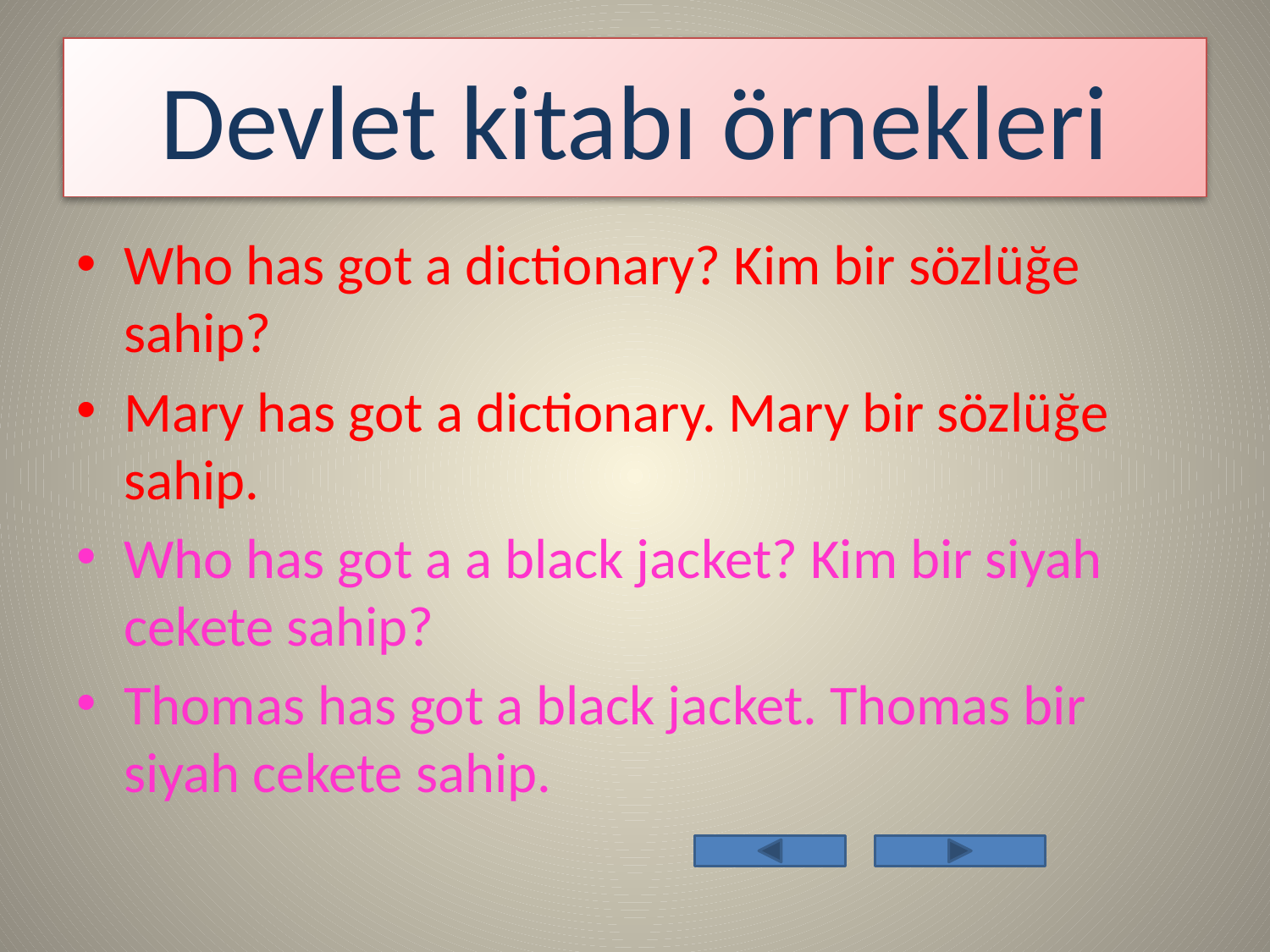

# Devlet kitabı örnekleri

Who has got a dictionary? Kim bir sözlüğe sahip?
Mary has got a dictionary. Mary bir sözlüğe sahip.
Who has got a a black jacket? Kim bir siyah cekete sahip?
Thomas has got a black jacket. Thomas bir siyah cekete sahip.